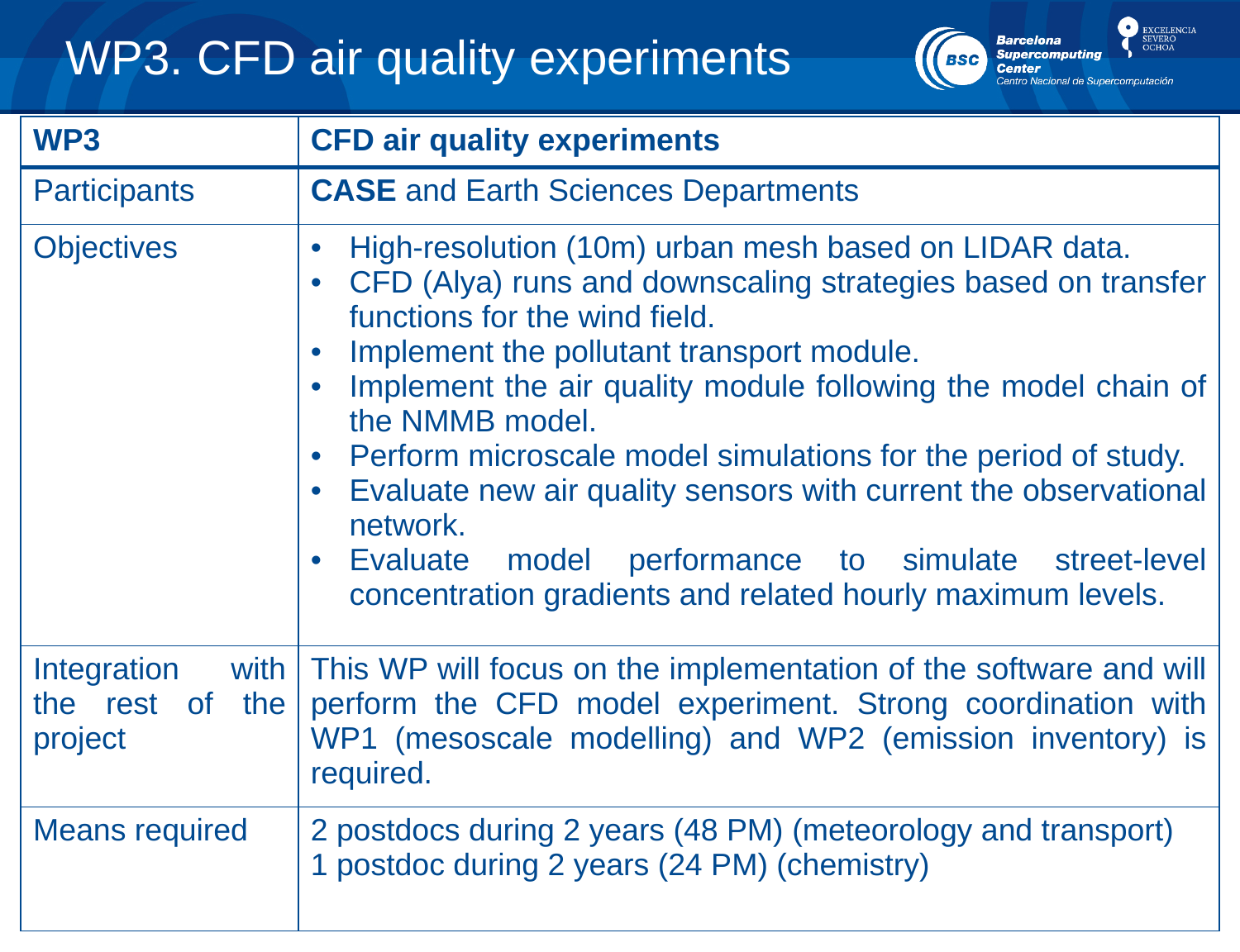

# WP3. CFD air quality experiments
| WP3 | CFD air quality experiments |
| --- | --- |
| Participants | CASE and Earth Sciences Departments |
| Objectives | High-resolution (10m) urban mesh based on LIDAR data. CFD (Alya) runs and downscaling strategies based on transfer functions for the wind field. Implement the pollutant transport module. Implement the air quality module following the model chain of the NMMB model. Perform microscale model simulations for the period of study. Evaluate new air quality sensors with current the observational network. Evaluate model performance to simulate street-level concentration gradients and related hourly maximum levels. |
| Integration with the rest of the project | This WP will focus on the implementation of the software and will perform the CFD model experiment. Strong coordination with WP1 (mesoscale modelling) and WP2 (emission inventory) is required. |
| Means required | 2 postdocs during 2 years (48 PM) (meteorology and transport) 1 postdoc during 2 years (24 PM) (chemistry) |